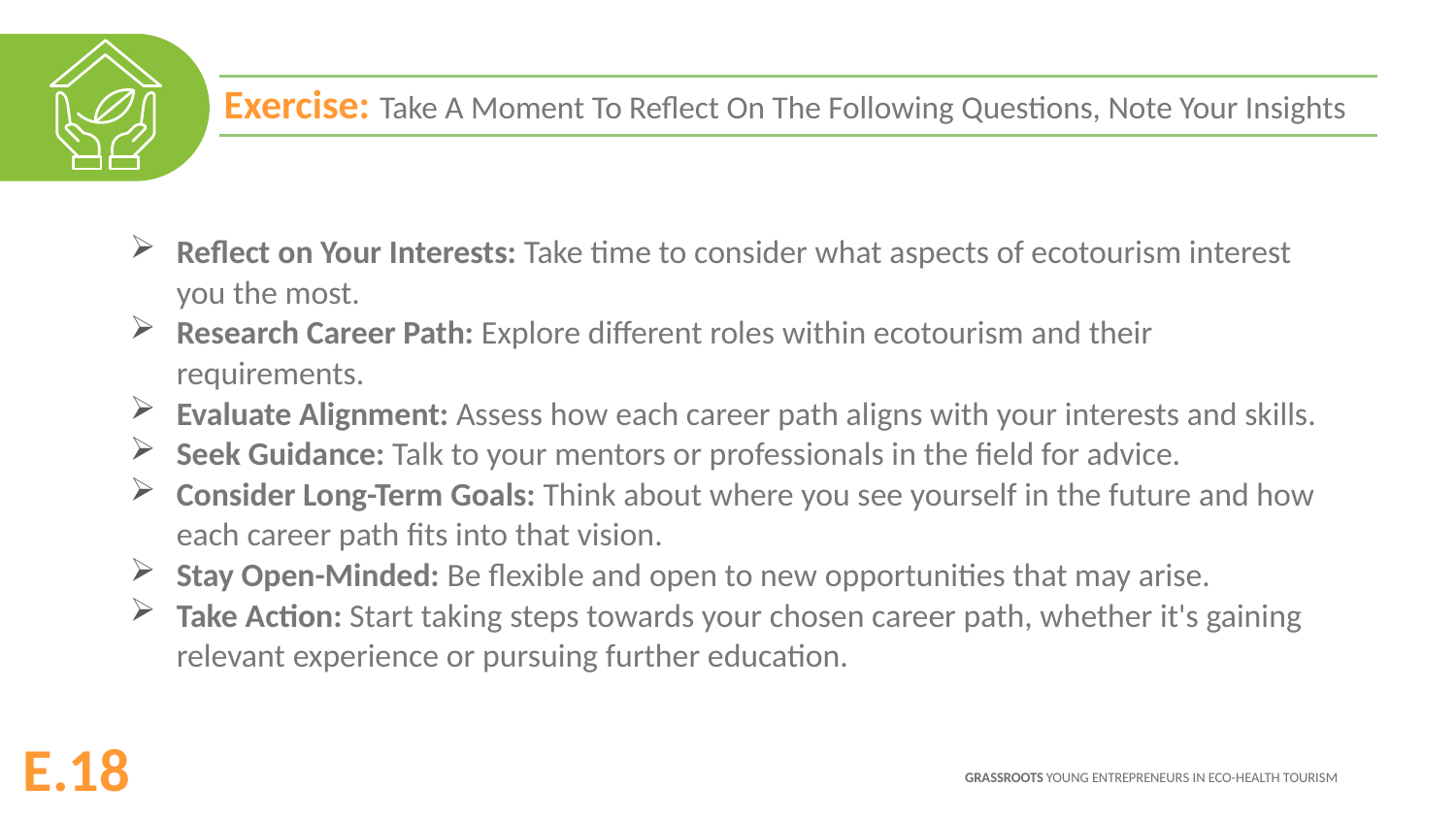

Exercise: Take A Moment To Reflect On The Following Questions, Note Your Insights

Reflect on Your Interests: Take time to consider what aspects of ecotourism interest you the most.
Research Career Path: Explore different roles within ecotourism and their requirements.
Evaluate Alignment: Assess how each career path aligns with your interests and skills.
Seek Guidance: Talk to your mentors or professionals in the field for advice.
Consider Long-Term Goals: Think about where you see yourself in the future and how each career path fits into that vision.
Stay Open-Minded: Be flexible and open to new opportunities that may arise.
Take Action: Start taking steps towards your chosen career path, whether it's gaining relevant experience or pursuing further education.

E.18